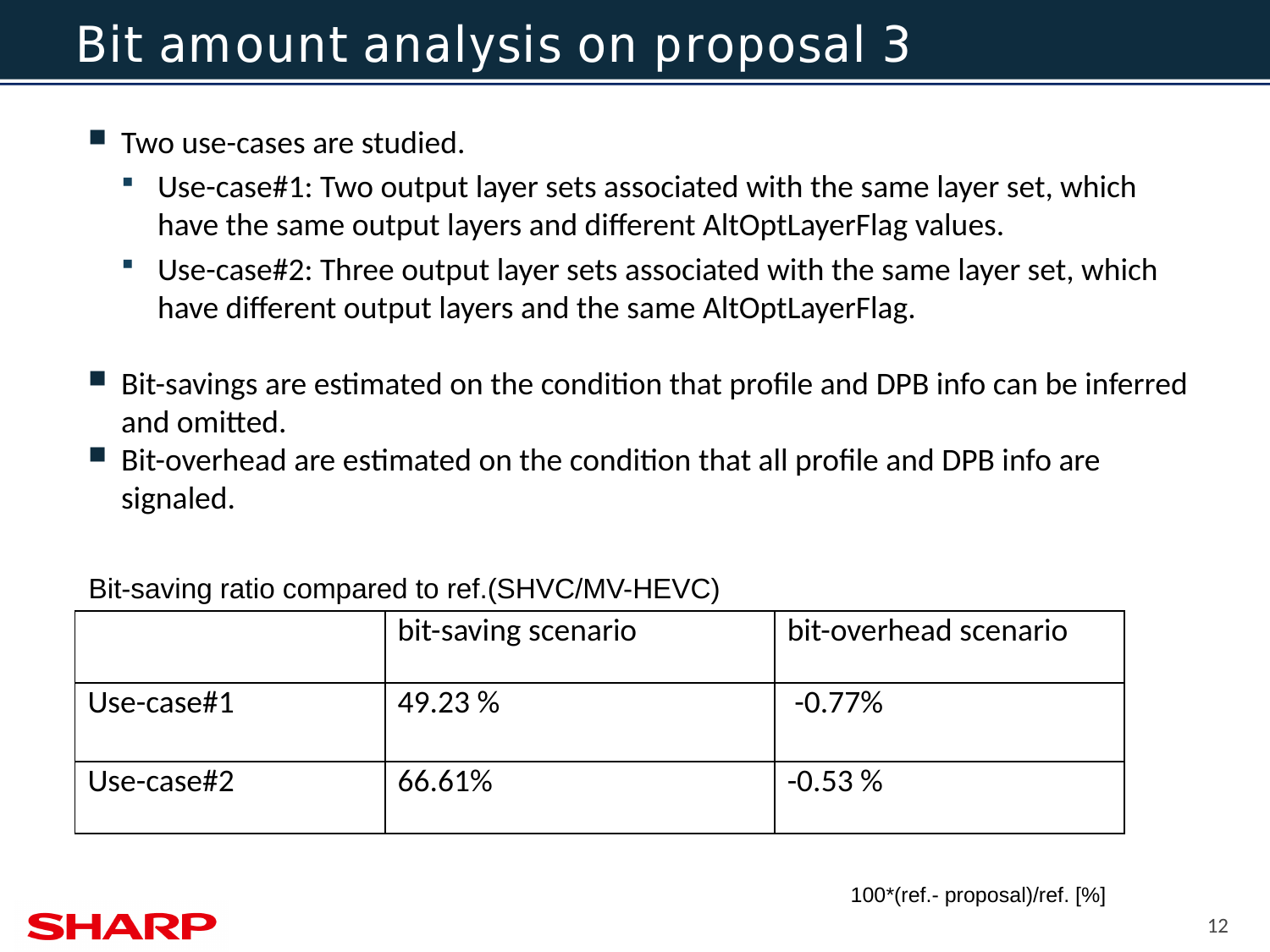

# Bit amount analysis on proposal 3
Two use-cases are studied.
Use-case#1: Two output layer sets associated with the same layer set, which have the same output layers and different AltOptLayerFlag values.
Use-case#2: Three output layer sets associated with the same layer set, which have different output layers and the same AltOptLayerFlag.

Bit-savings are estimated on the condition that profile and DPB info can be inferred and omitted.
Bit-overhead are estimated on the condition that all profile and DPB info are signaled.
Bit-saving ratio compared to ref.(SHVC/MV-HEVC)
|  | bit-saving scenario | bit-overhead scenario |
| --- | --- | --- |
| Use-case#1 | 49.23 % | -0.77% |
| Use-case#2 | 66.61% | -0.53 % |
100*(ref.- proposal)/ref. [%]
12